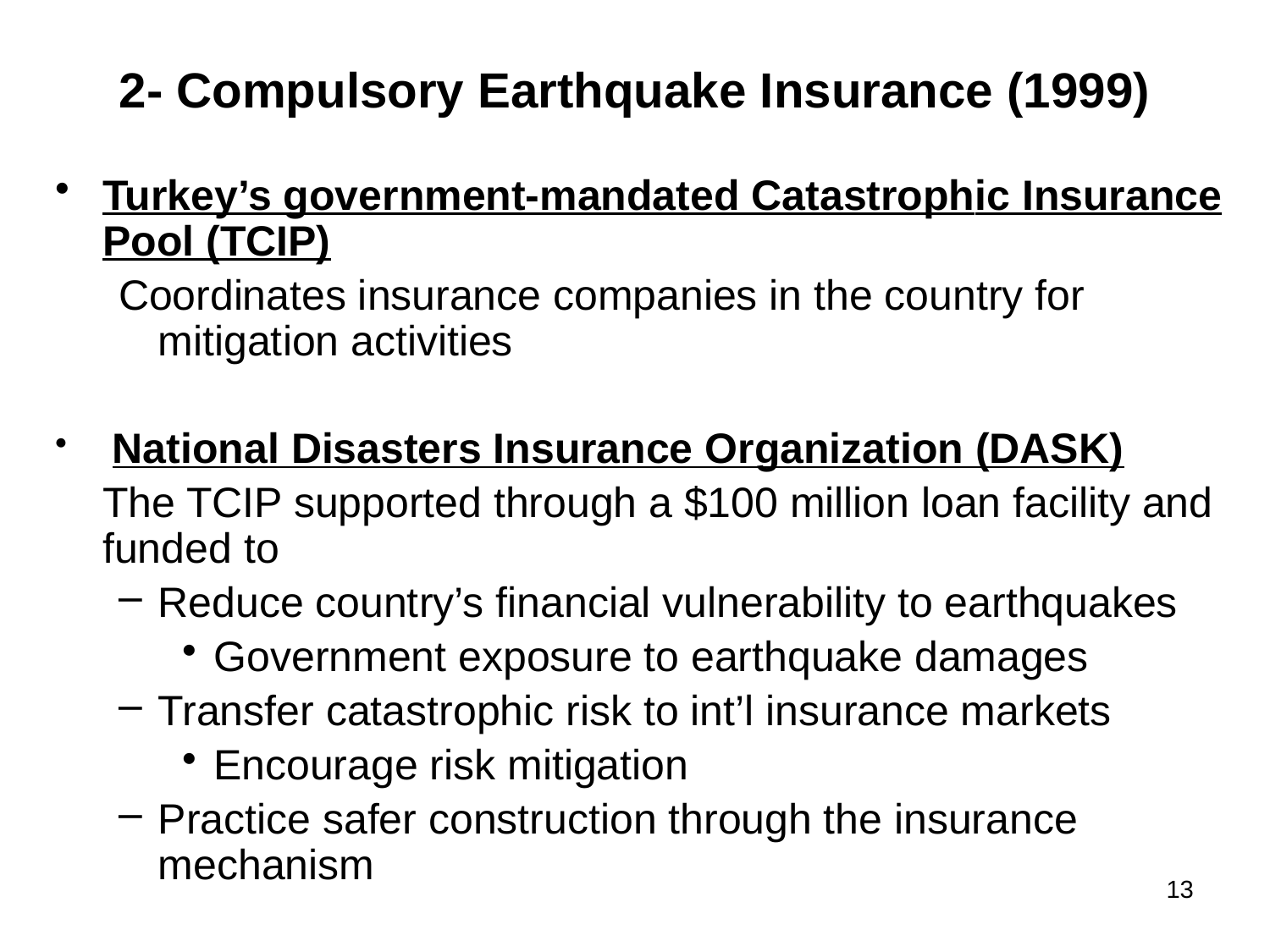

# 2- Compulsory Earthquake Insurance (1999)

Turkey’s government-mandated Catastrophic Insurance Pool (TCIP)
Coordinates insurance companies in the country for mitigation activities

 National Disasters Insurance Organization (DASK)
	The TCIP supported through a $100 million loan facility and funded to
Reduce country’s financial vulnerability to earthquakes
Government exposure to earthquake damages
Transfer catastrophic risk to int’l insurance markets
Encourage risk mitigation
Practice safer construction through the insurance mechanism

13